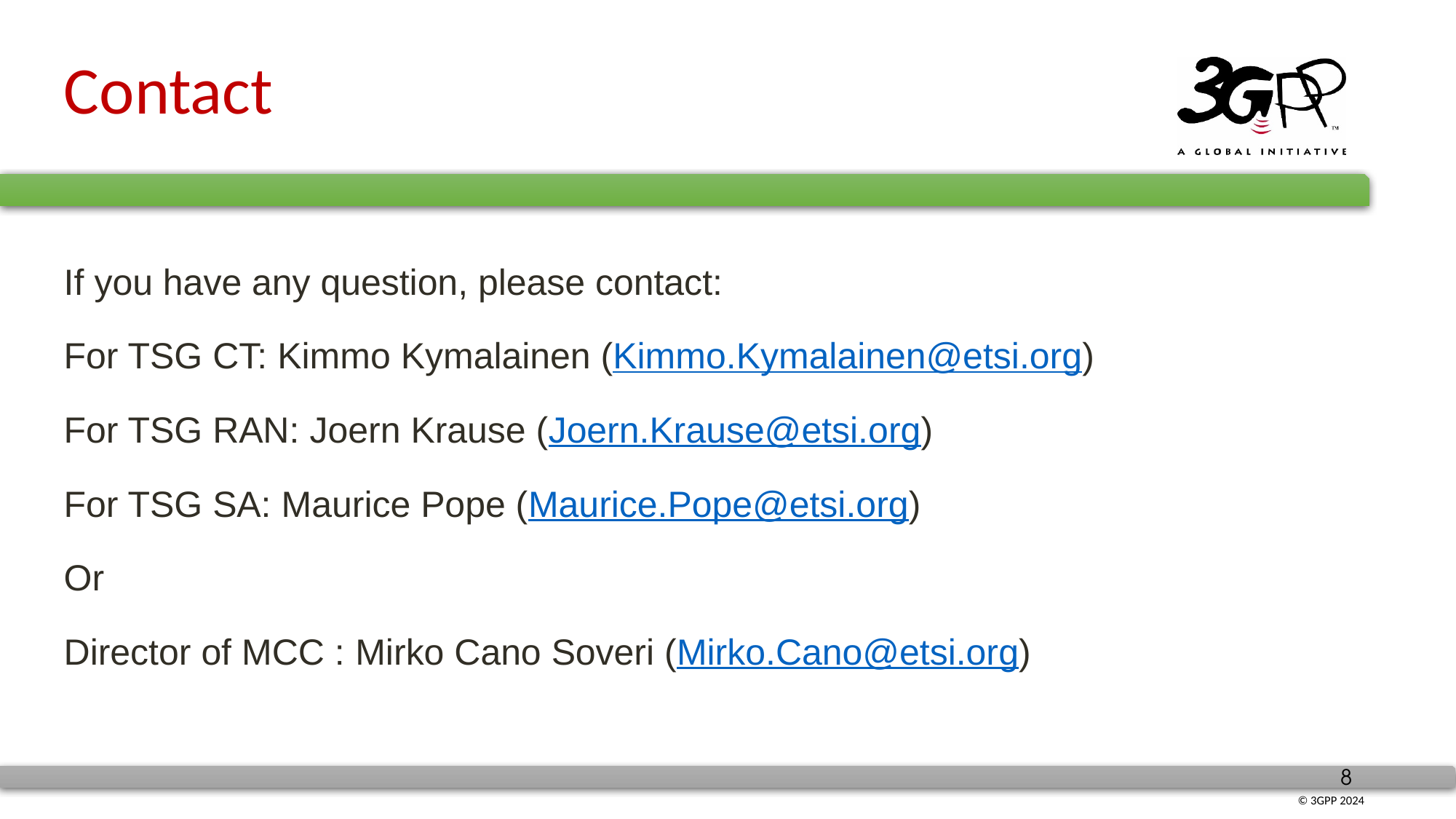

# Contact
If you have any question, please contact:
For TSG CT: Kimmo Kymalainen (Kimmo.Kymalainen@etsi.org)
For TSG RAN: Joern Krause (Joern.Krause@etsi.org)
For TSG SA: Maurice Pope (Maurice.Pope@etsi.org)
Or
Director of MCC : Mirko Cano Soveri (Mirko.Cano@etsi.org)